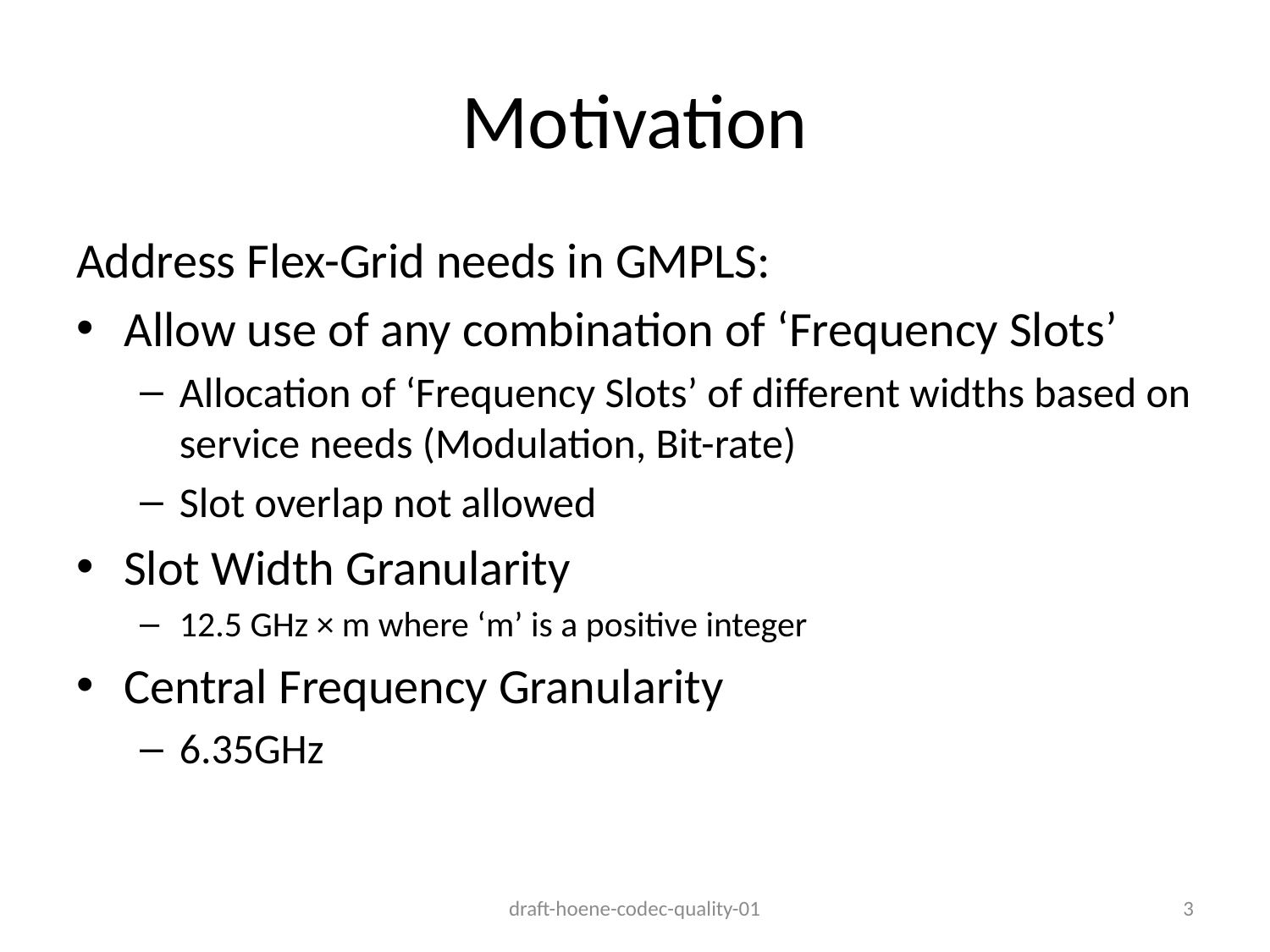

# Motivation
Address Flex-Grid needs in GMPLS:
Allow use of any combination of ‘Frequency Slots’
Allocation of ‘Frequency Slots’ of different widths based on service needs (Modulation, Bit-rate)
Slot overlap not allowed
Slot Width Granularity
12.5 GHz × m where ‘m’ is a positive integer
Central Frequency Granularity
6.35GHz

draft-hoene-codec-quality-01
3